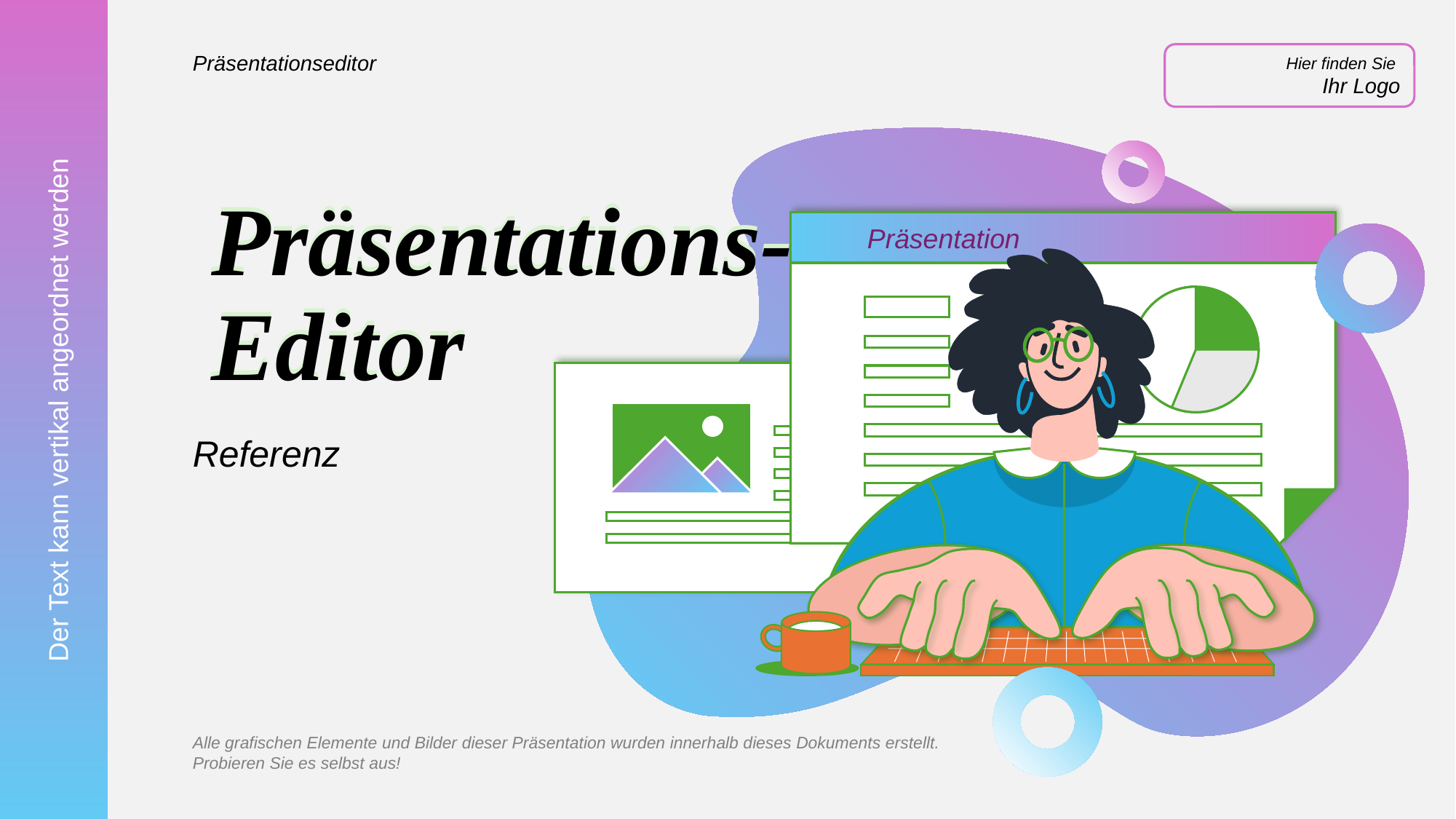

Der Text kann vertikal angeordnet werden
Präsentationseditor
Hier finden Sie
Ihr Logo

Präsentations-Editor
# Präsentations-Editor

Präsentation

Referenz

Alle grafischen Elemente und Bilder dieser Präsentation wurden innerhalb dieses Dokuments erstellt.
Probieren Sie es selbst aus!
1